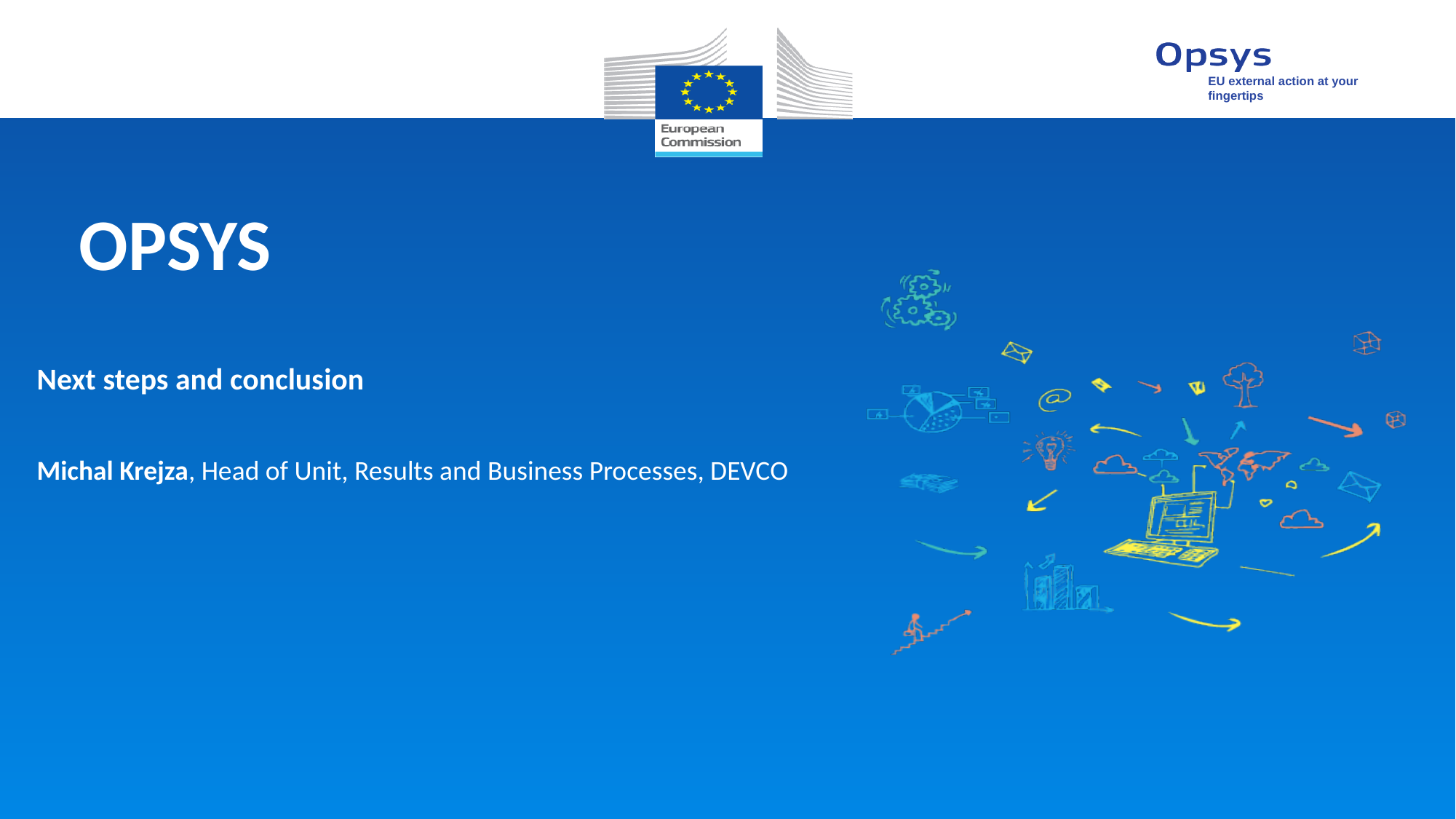

OPSYS

Next steps and conclusion

Michal Krejza, Head of Unit, Results and Business Processes, DEVCO